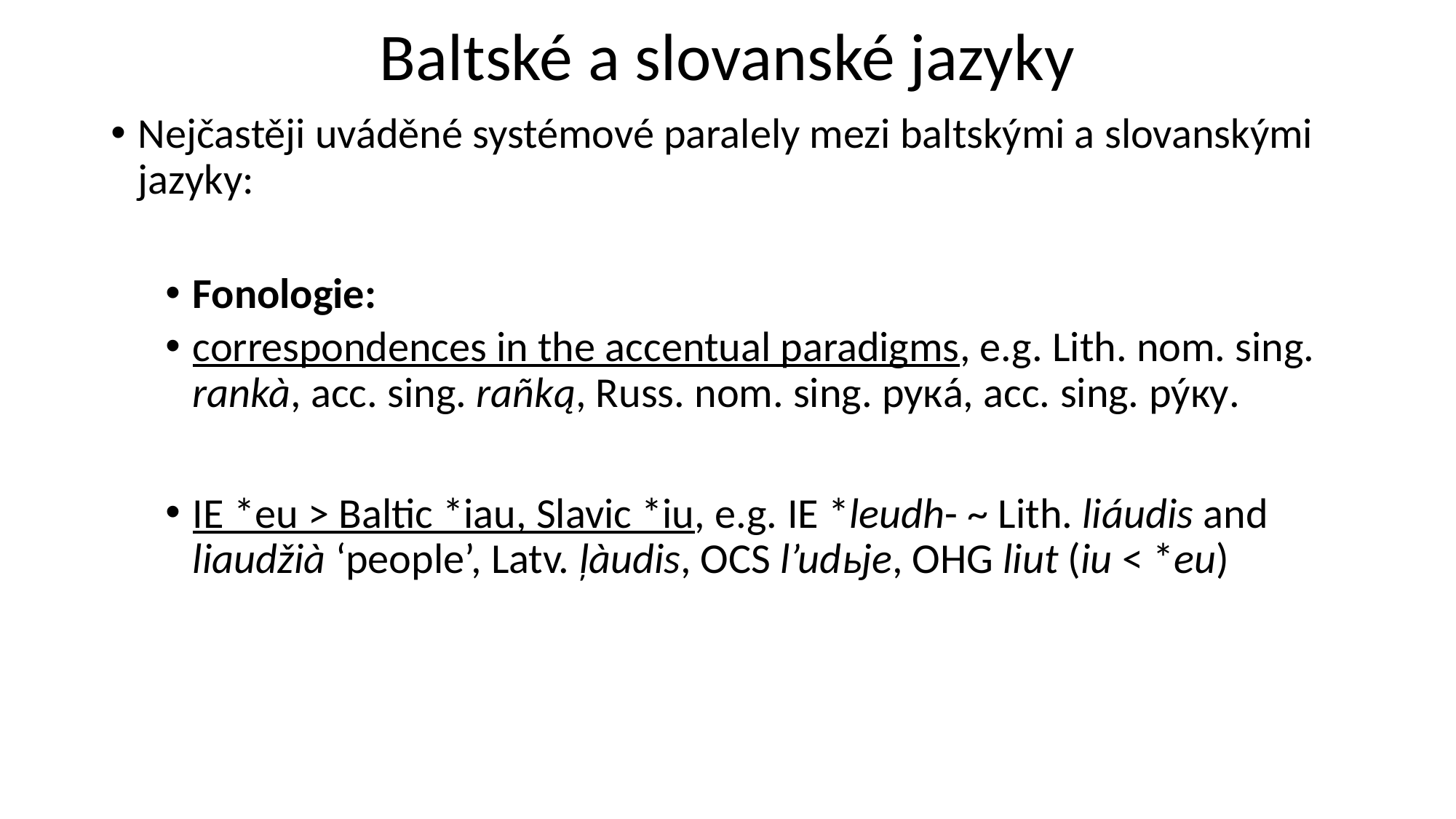

# Baltské a slovanské jazyky
Nejčastěji uváděné systémové paralely mezi baltskými a slovanskými jazyky:

Fonologie:
correspondences in the accentual paradigms, e.g. Lith. nom. sing. rankà, acc. sing. rañką, Russ. nom. sing. рукá, acc. sing. pýку.

IE *eu > Baltic *iau, Slavic *iu, e.g. IE *leudh- ~ Lith. liáudis and liaudžià ‘people’, Latv. ļàudis, OCS l’udьje, OHG liut (iu < *eu)